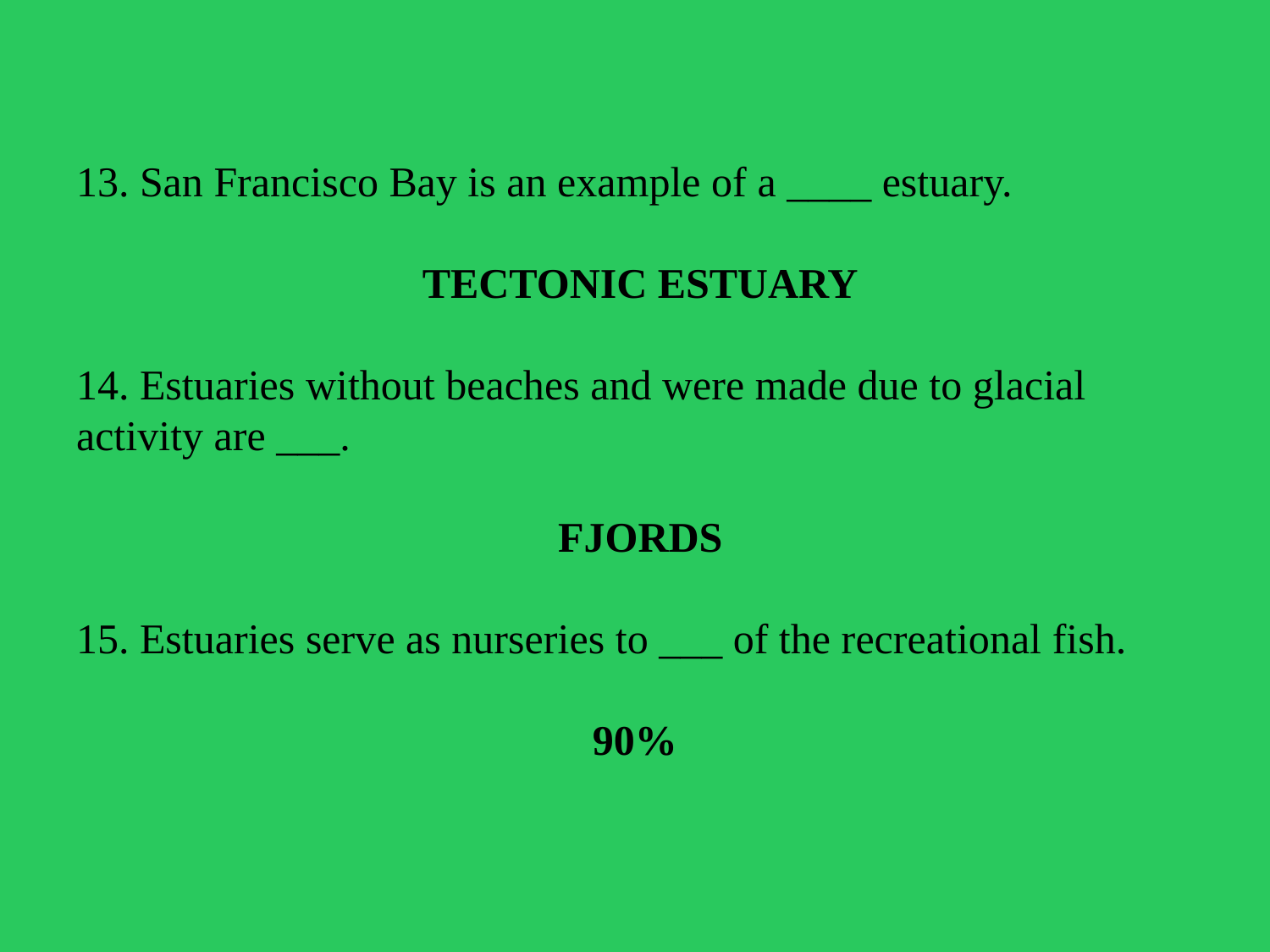

13. San Francisco Bay is an example of a ____ estuary.

 TECTONIC ESTUARY

14. Estuaries without beaches and were made due to glacial activity are ___.

 FJORDS

Estuaries serve as nurseries to ___ of the recreational fish.

90%